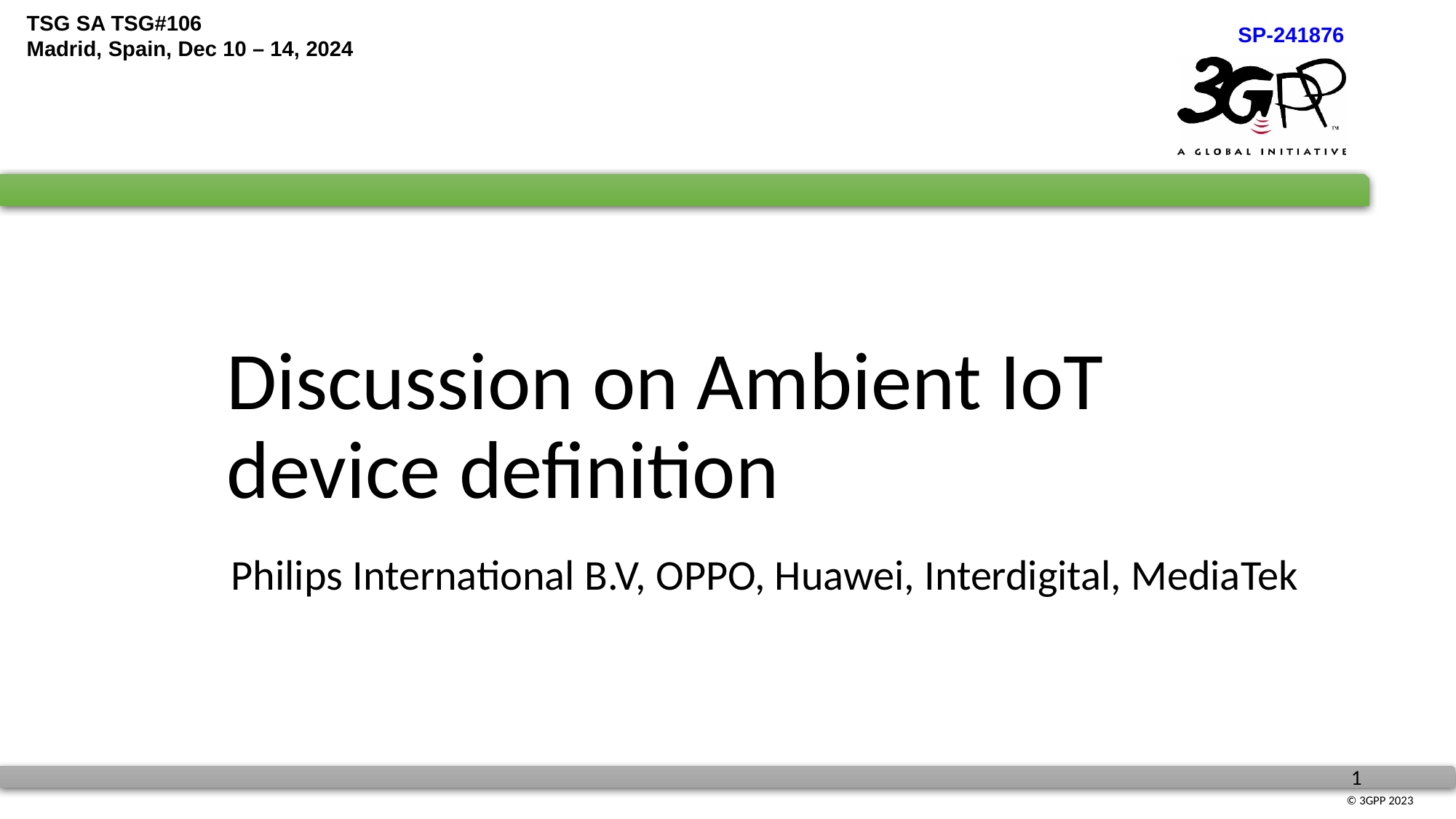

# Discussion on Ambient IoT device definition
Philips International B.V, OPPO, Huawei, Interdigital, MediaTek